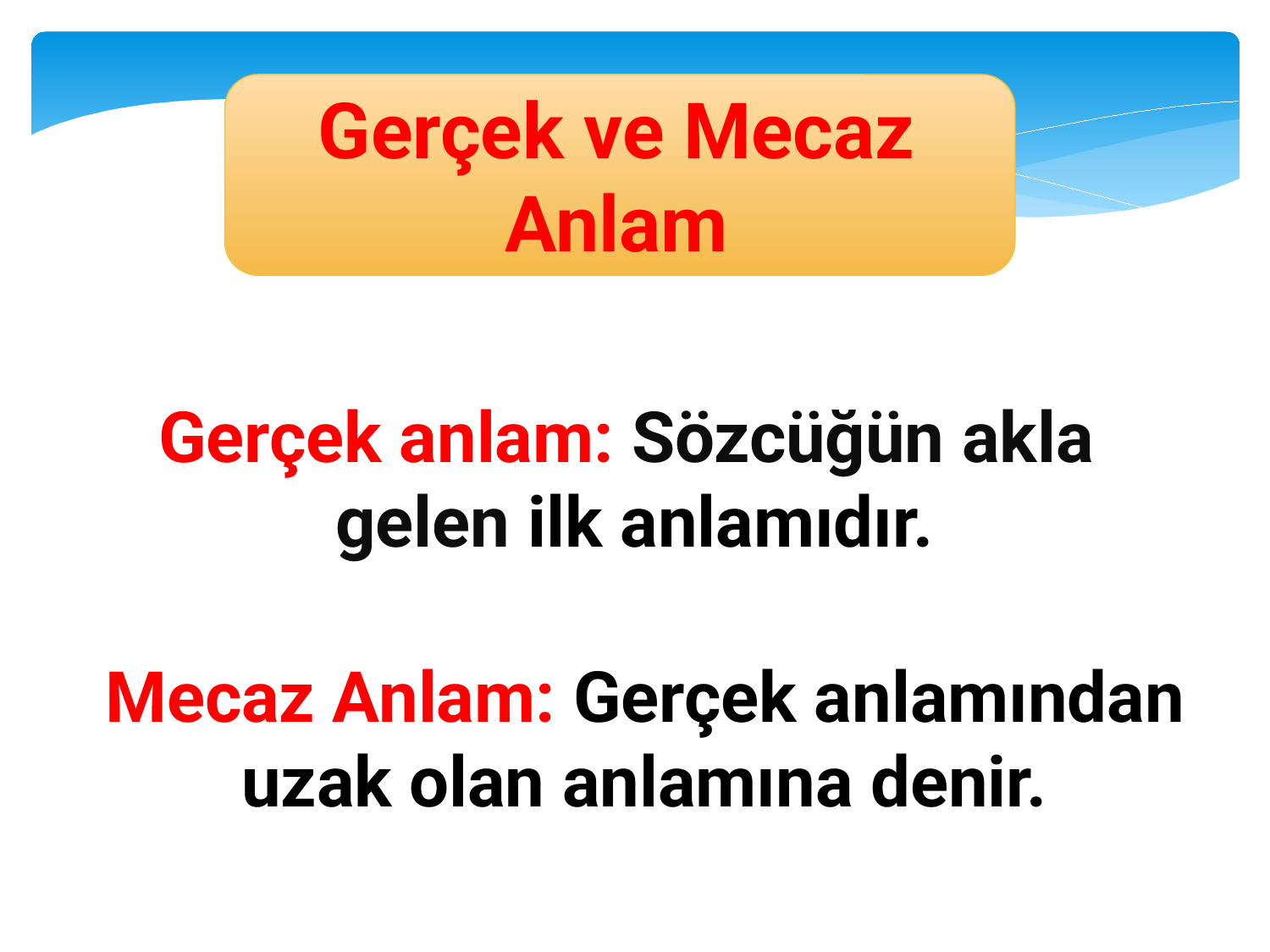

Gerçek ve Mecaz Anlam

Gerçek anlam: Sözcüğün akla  gelen ilk anlamıdır.
Mecaz Anlam: Gerçek anlamından uzak olan anlamına denir.